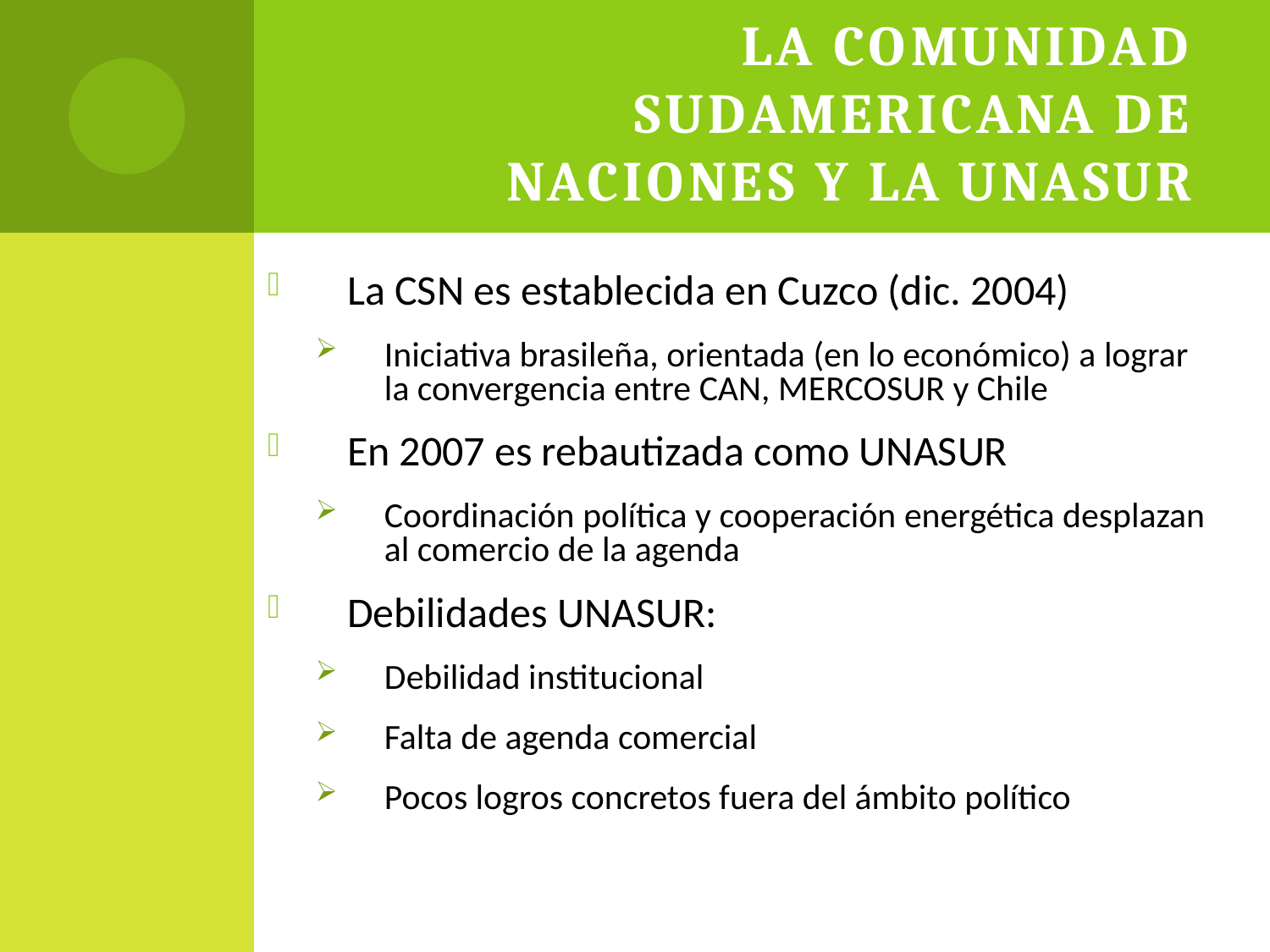

# La Comunidad Sudamericana de Naciones y la UNASUR
La CSN es establecida en Cuzco (dic. 2004)
Iniciativa brasileña, orientada (en lo económico) a lograr la convergencia entre CAN, MERCOSUR y Chile
En 2007 es rebautizada como UNASUR
Coordinación política y cooperación energética desplazan al comercio de la agenda
Debilidades UNASUR:
Debilidad institucional
Falta de agenda comercial
Pocos logros concretos fuera del ámbito político